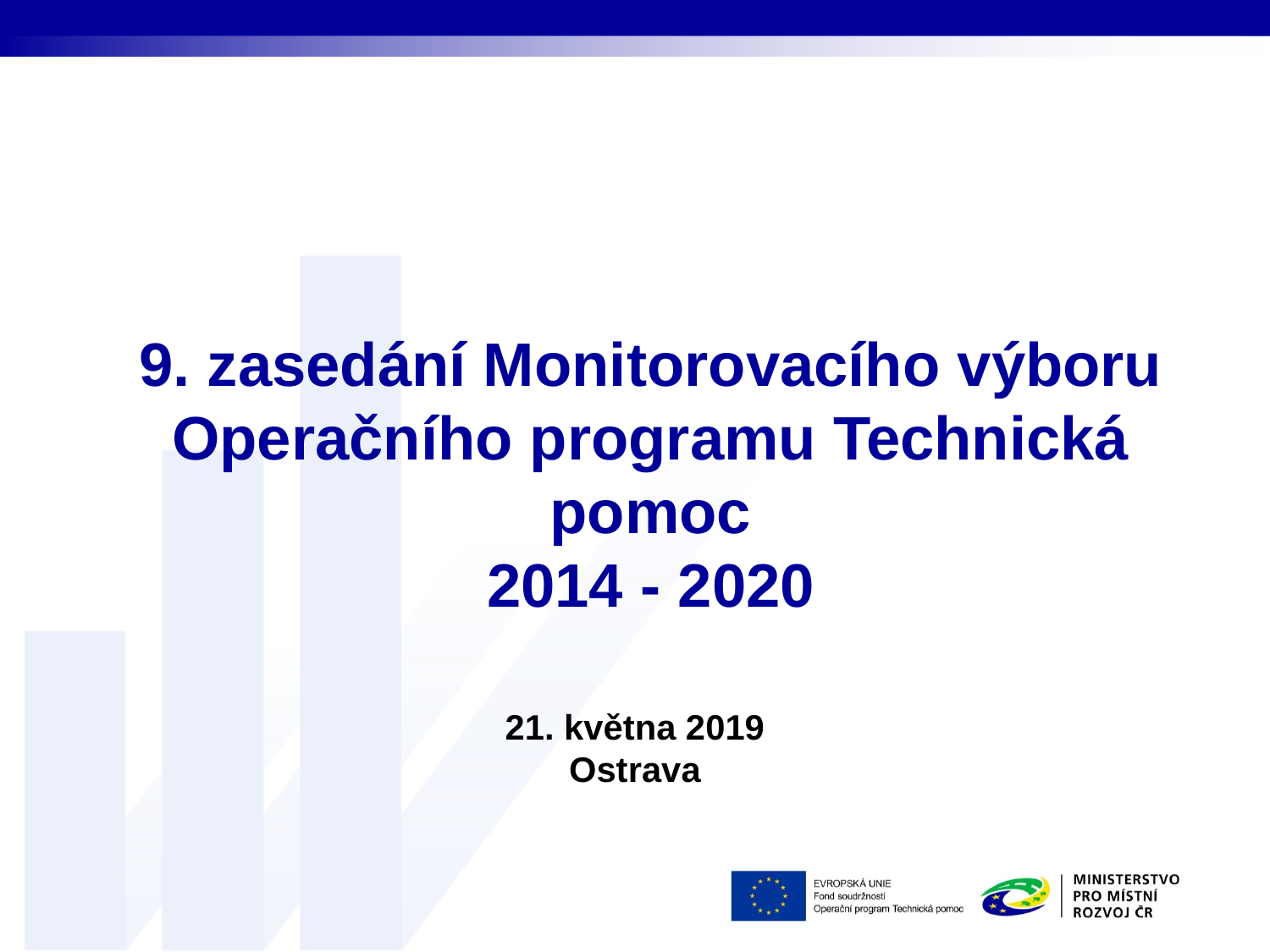

# 9. zasedání Monitorovacího výboru Operačního programu Technická pomoc 2014 - 2020
21. května 2019
Ostrava